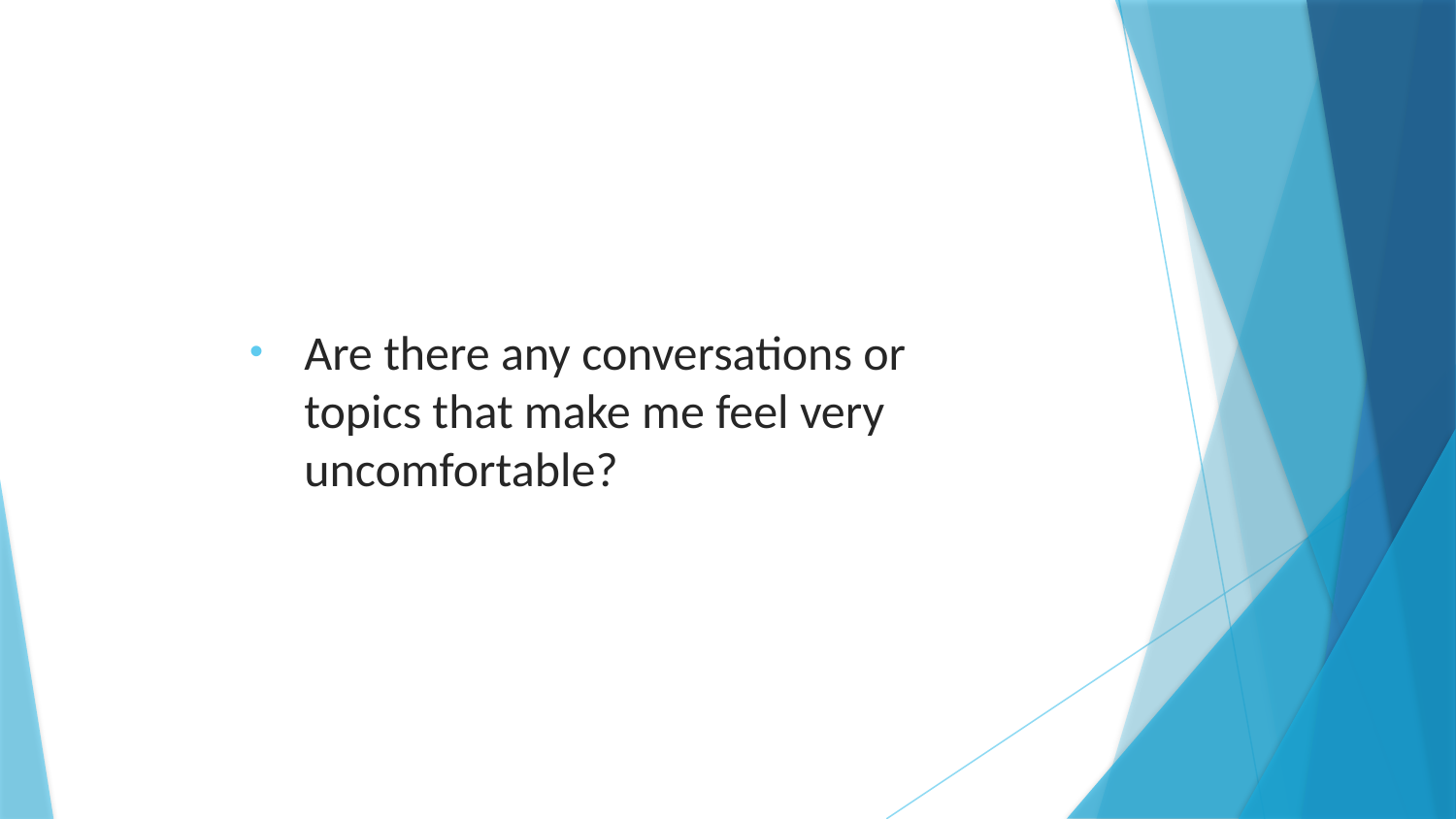

Are there any conversations or topics that make me feel very uncomfortable?